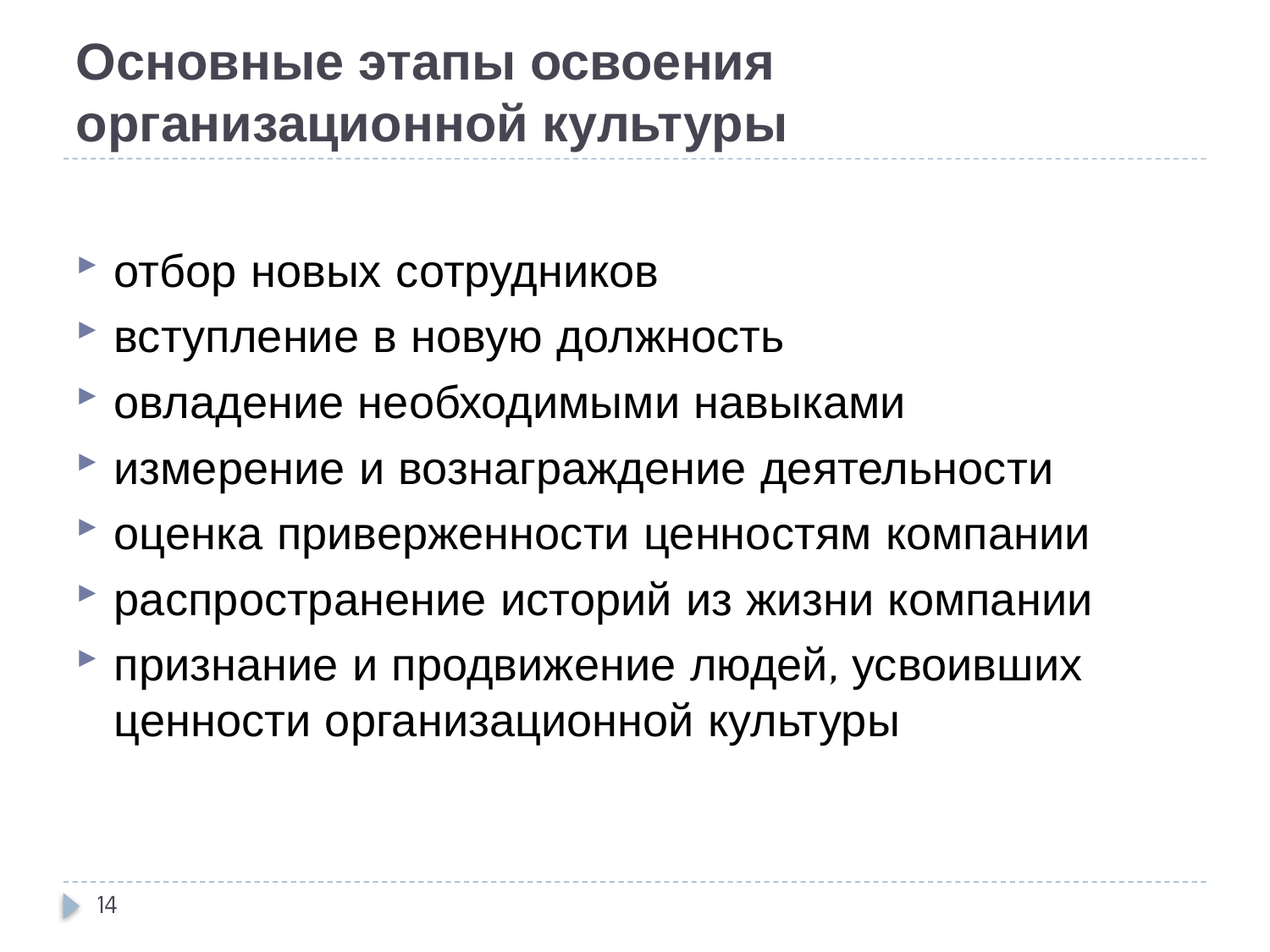

# Основные этапы освоения организационной культуры

отбор новых сотрудников
вступление в новую должность
овладение необходимыми навыками
измерение и вознаграждение деятельности
оценка приверженности ценностям компании
распространение историй из жизни компании
признание и продвижение людей, усвоивших ценности организационной культуры
14